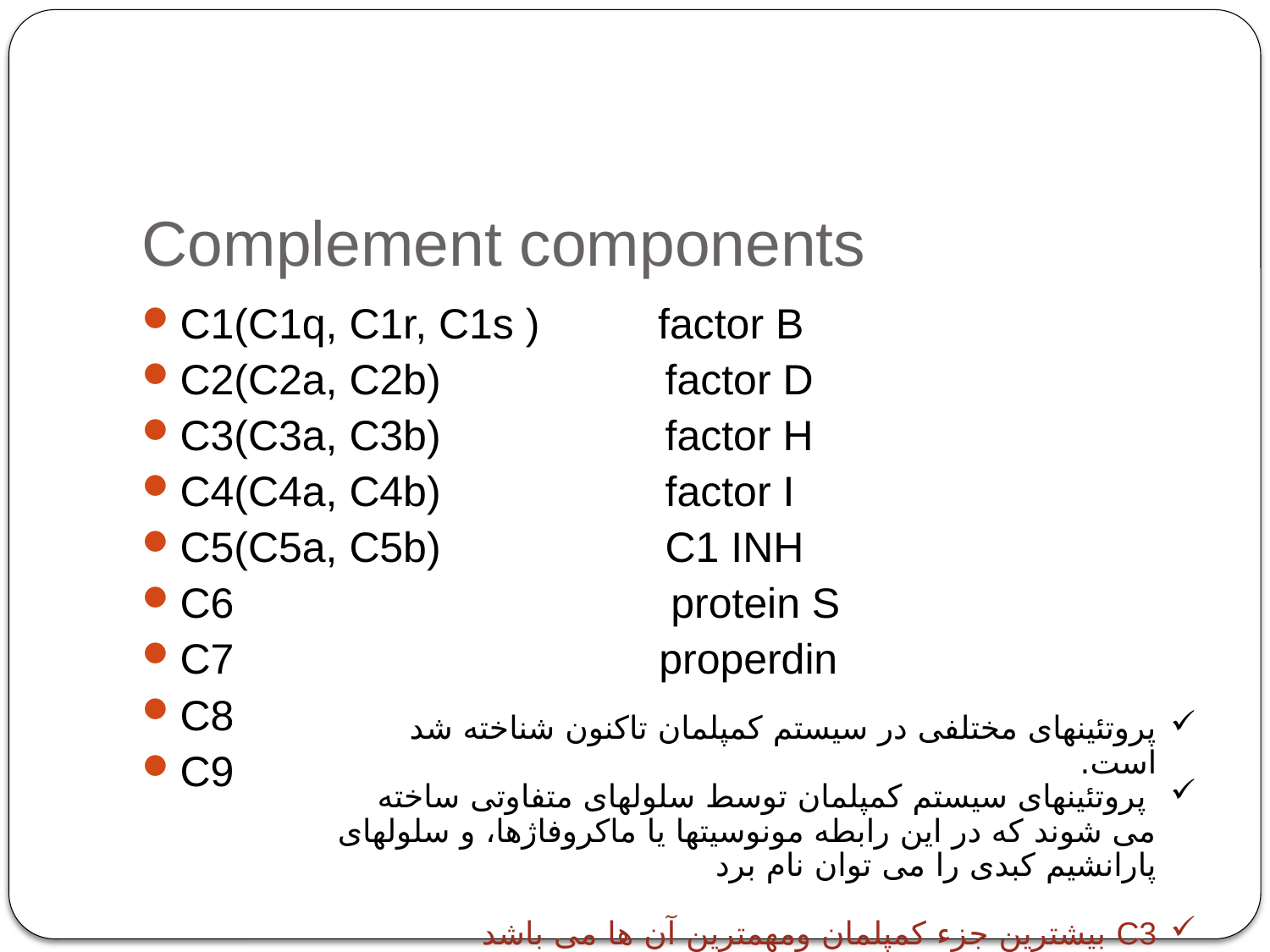

# Complement components
C1(C1q, C1r, C1s )          factor B
C2(C2a, C2b)                   factor D
C3(C3a, C3b)                   factor H
C4(C4a, C4b)                   factor I
C5(C5a, C5b)                   C1 INH
C6                                     protein S
C7                                    properdin
C8
C9
پروتئینهای مختلفی در سیستم کمپلمان تاکنون شناخته شد است.
 پروتئینهای سیستم کمپلمان توسط سلولهای متفاوتی ساخته می شوند که در این رابطه مونوسیتها یا ماکروفاژها، و سلولهای پارانشیم کبدی را می توان نام برد

C3 بیشترین جزء کمپلمان ومهمترین آن ها می باشد